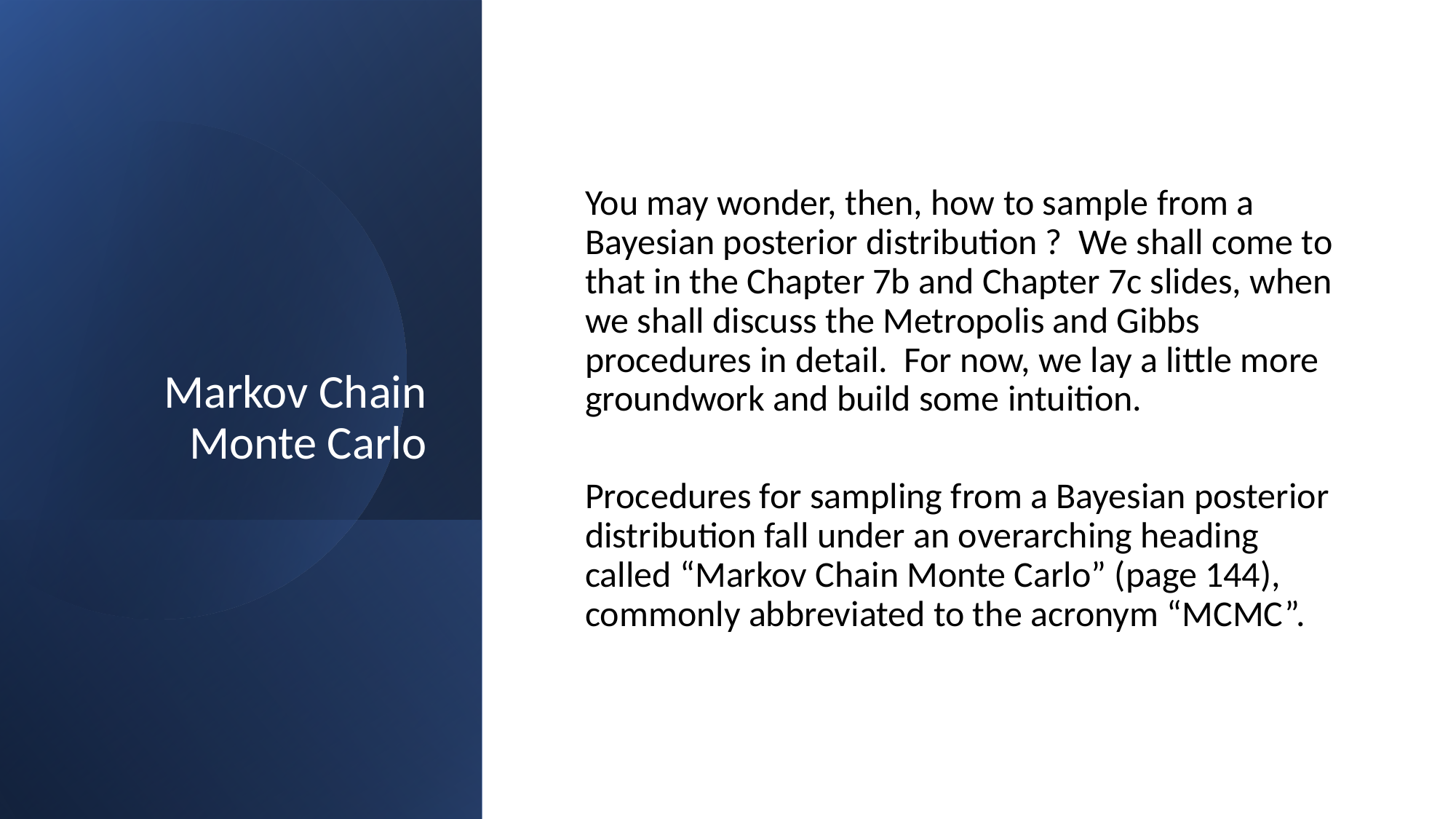

# Markov Chain Monte Carlo
You may wonder, then, how to sample from a Bayesian posterior distribution ?  We shall come to that in the Chapter 7b and Chapter 7c slides, when we shall discuss the Metropolis and Gibbs procedures in detail.  For now, we lay a little more groundwork and build some intuition.

Procedures for sampling from a Bayesian posterior distribution fall under an overarching heading called “Markov Chain Monte Carlo” (page 144), commonly abbreviated to the acronym “MCMC”.